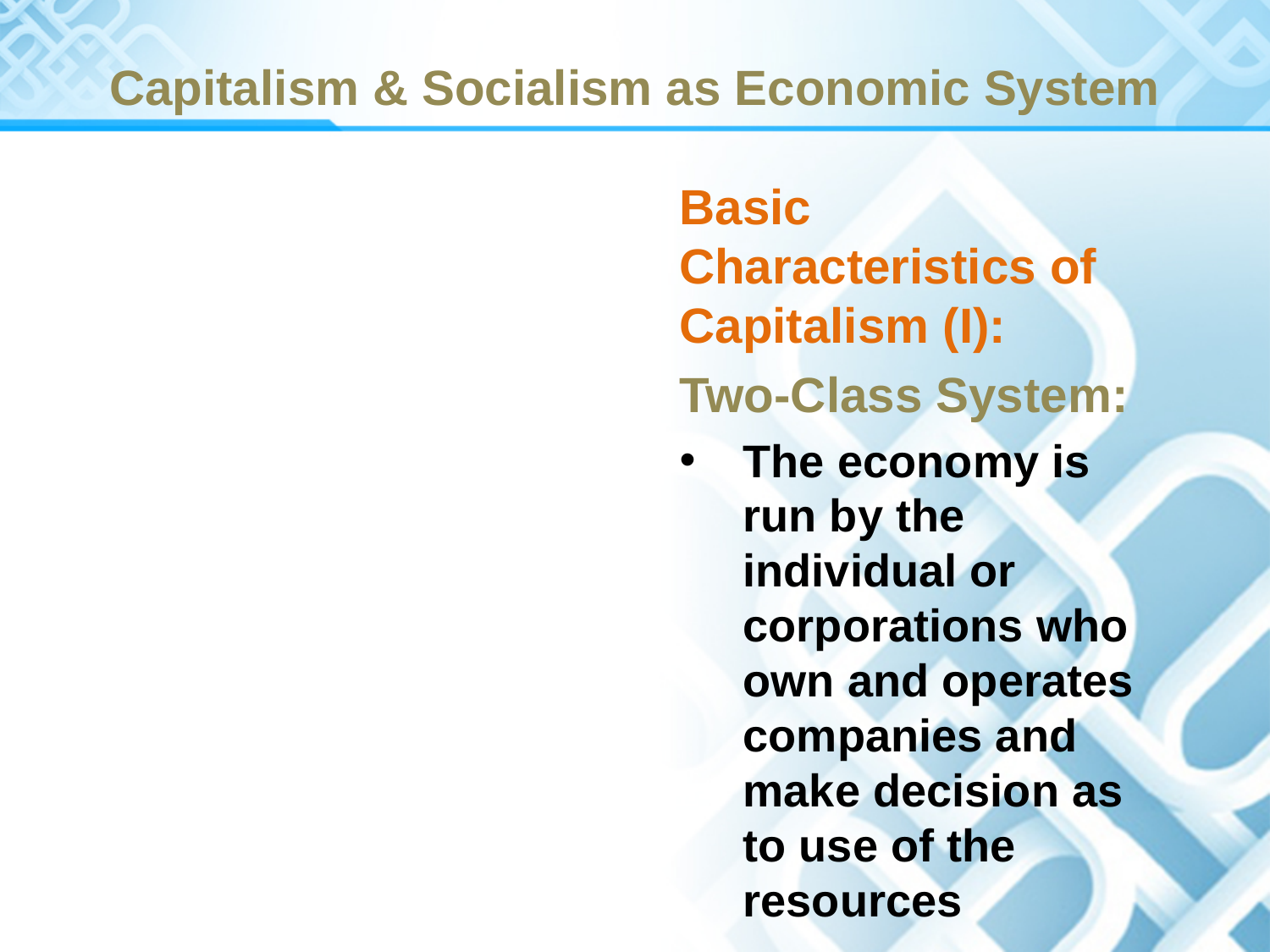

# Capitalism & Socialism as Economic System
Basic Characteristics of Capitalism (I):
Two-Class System:
The economy is run by the individual or corporations who own and operates companies and make decision as to use of the resources